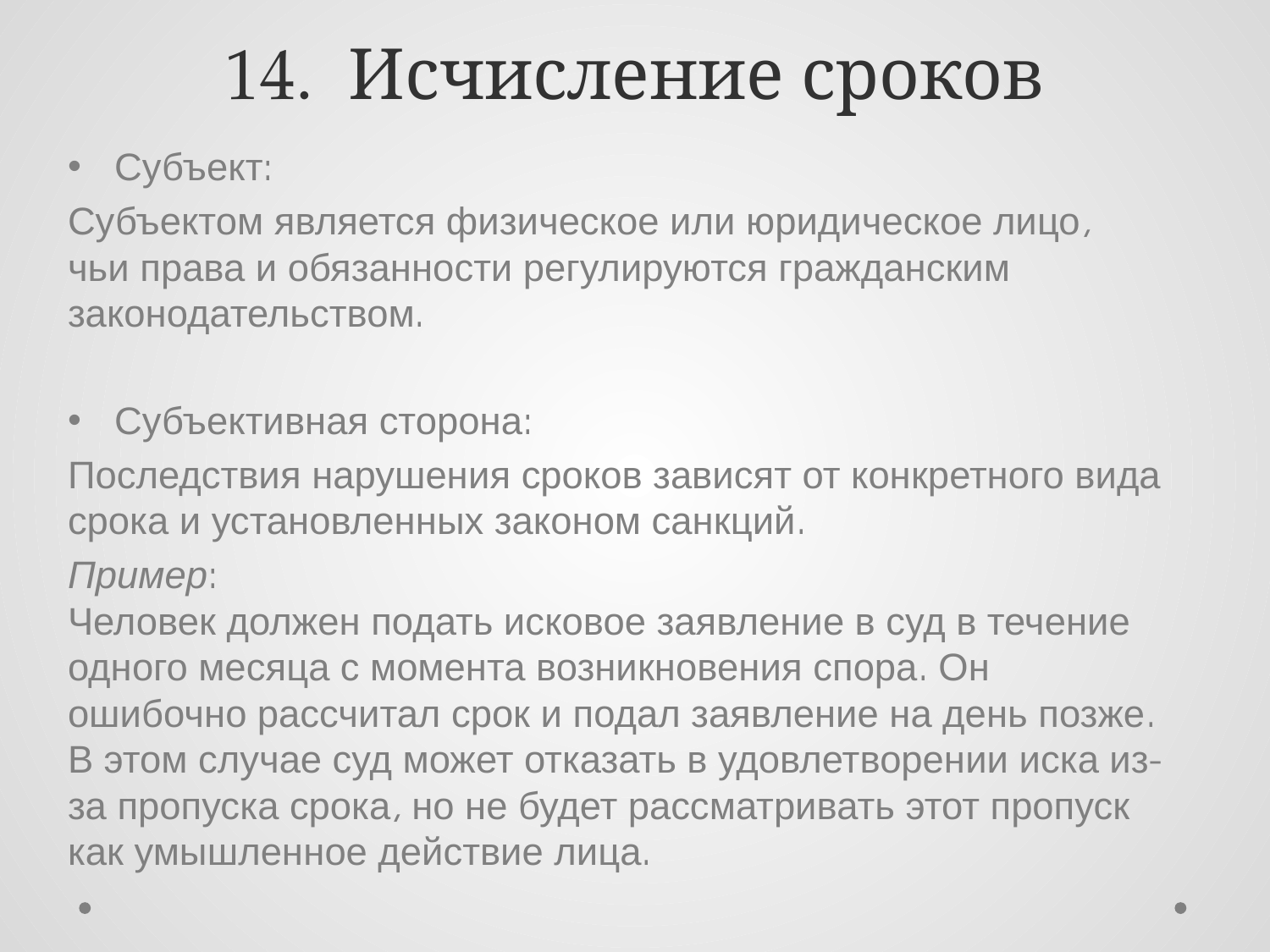

# 14.  Исчисление сроков
Субъект:
Субъектом является физическое или юридическое лицо, чьи права и обязанности регулируются гражданским законодательством.

Субъективная сторона:
Последствия нарушения сроков зависят от конкретного вида срока и установленных законом санкций.
Пример:
Человек должен подать исковое заявление в суд в течение одного месяца с момента возникновения спора. Он ошибочно рассчитал срок и подал заявление на день позже. В этом случае суд может отказать в удовлетворении иска из-за пропуска срока, но не будет рассматривать этот пропуск как умышленное действие лица.